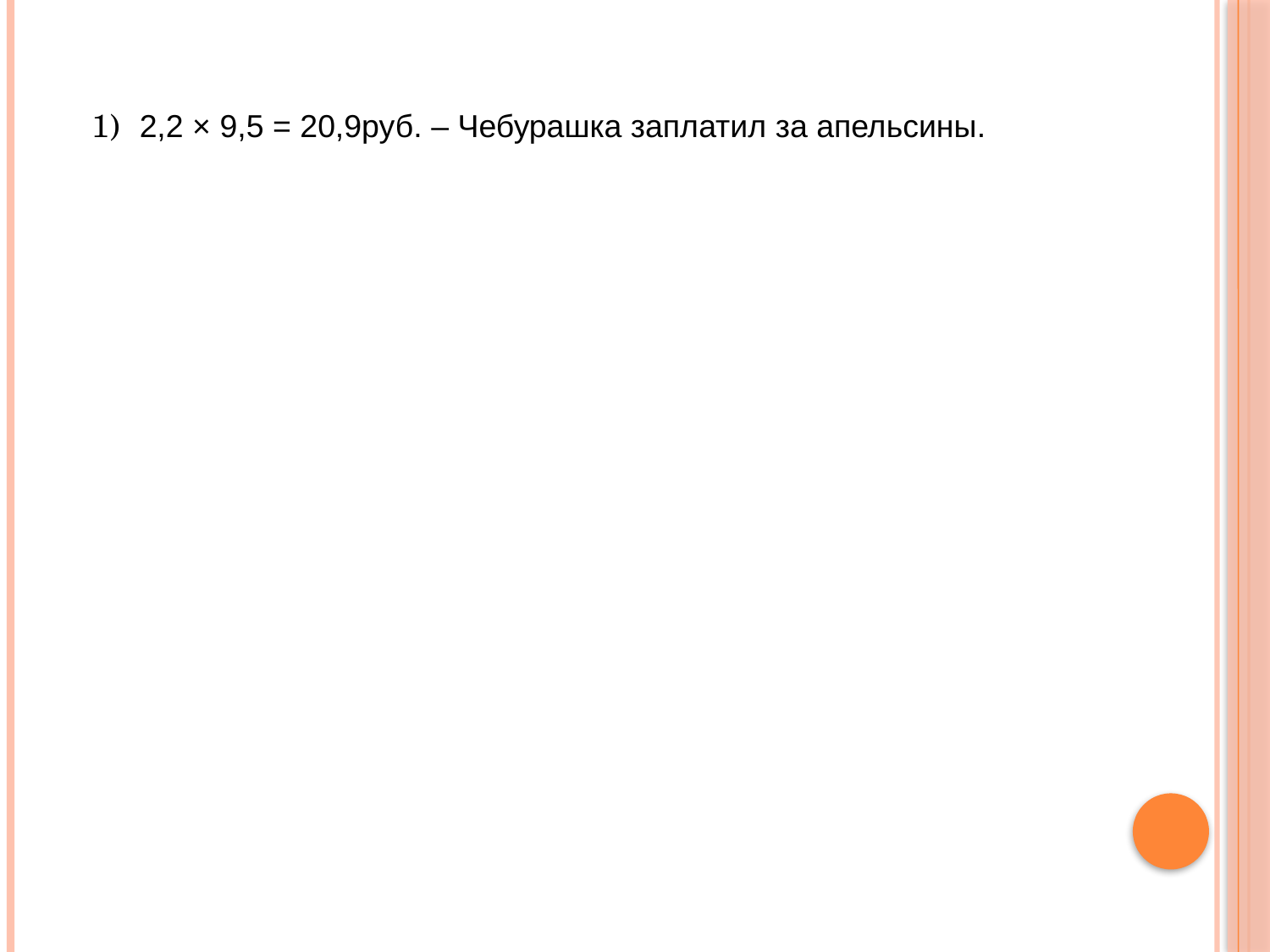

2,2 × 9,5 = 20,9руб. – Чебурашка заплатил за апельсины.